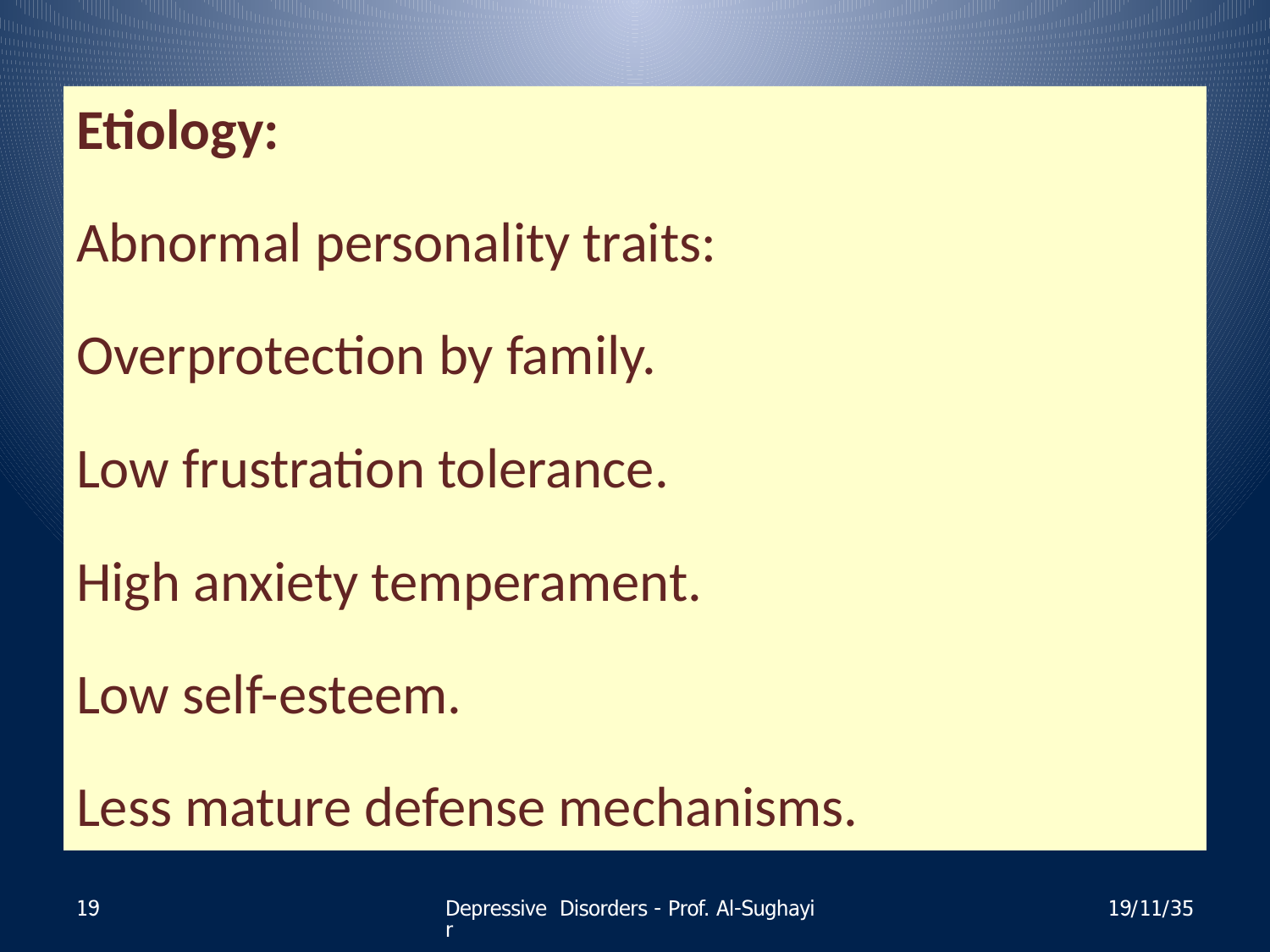

Etiology:
Abnormal personality traits:
Overprotection by family.
Low frustration tolerance.
High anxiety temperament.
Low self-esteem.
Less mature defense mechanisms.
19
Depressive  Disorders - Prof. Al-Sughayir
19/11/35